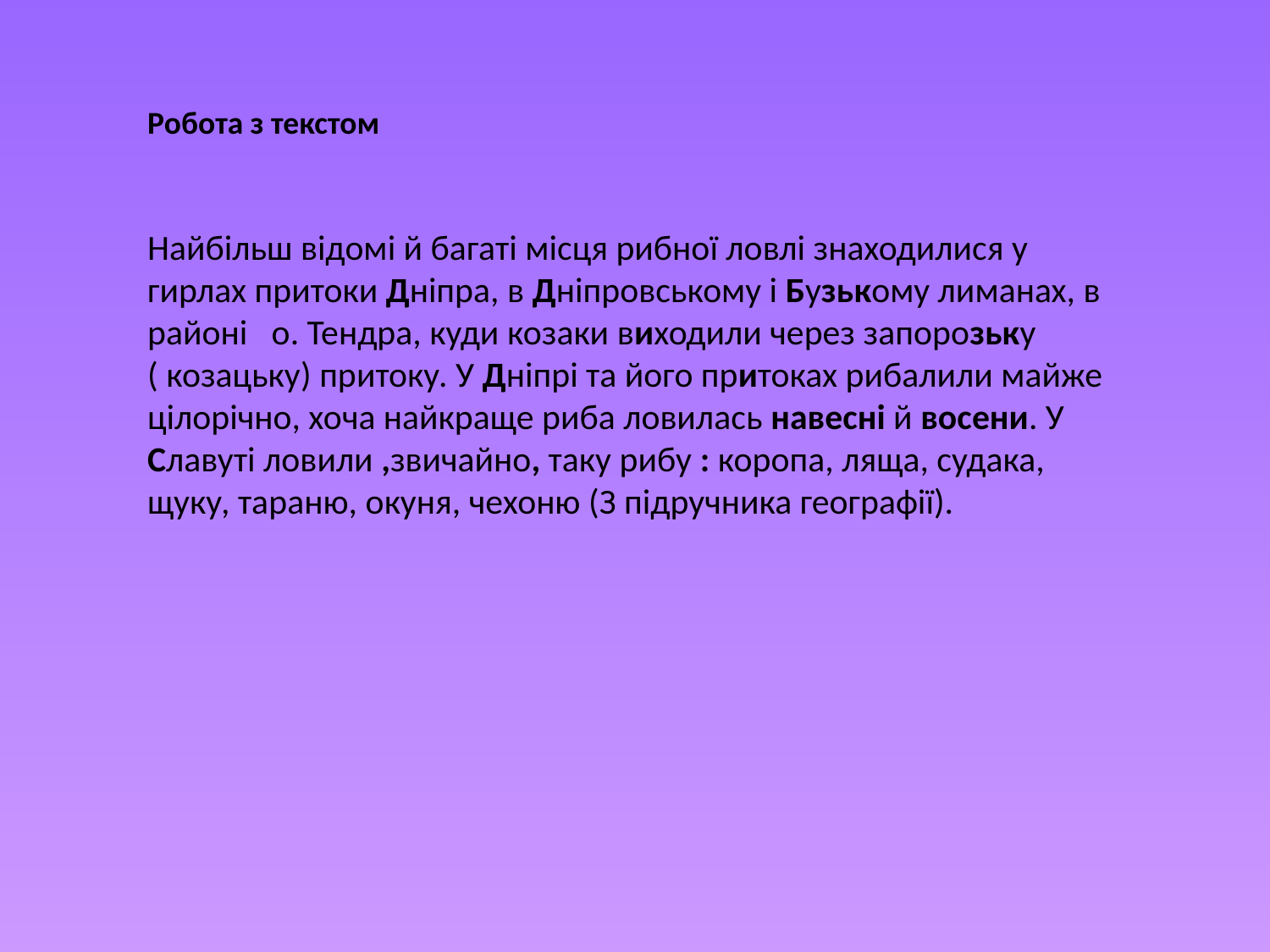

Робота з текстом

Найбільш відомі й багаті місця рибної ловлі знаходилися у гирлах притоки Дніпра, в Дніпровському і Бузькому лиманах, в районі   о. Тендра, куди козаки виходили через запорозьку ( козацьку) притоку. У Дніпрі та його притоках рибалили майже цілорічно, хоча найкраще риба ловилась навесні й восени. У Славуті ловили ,звичайно, таку рибу : коропа, ляща, судака, щуку, тараню, окуня, чехоню (З підручника географії).